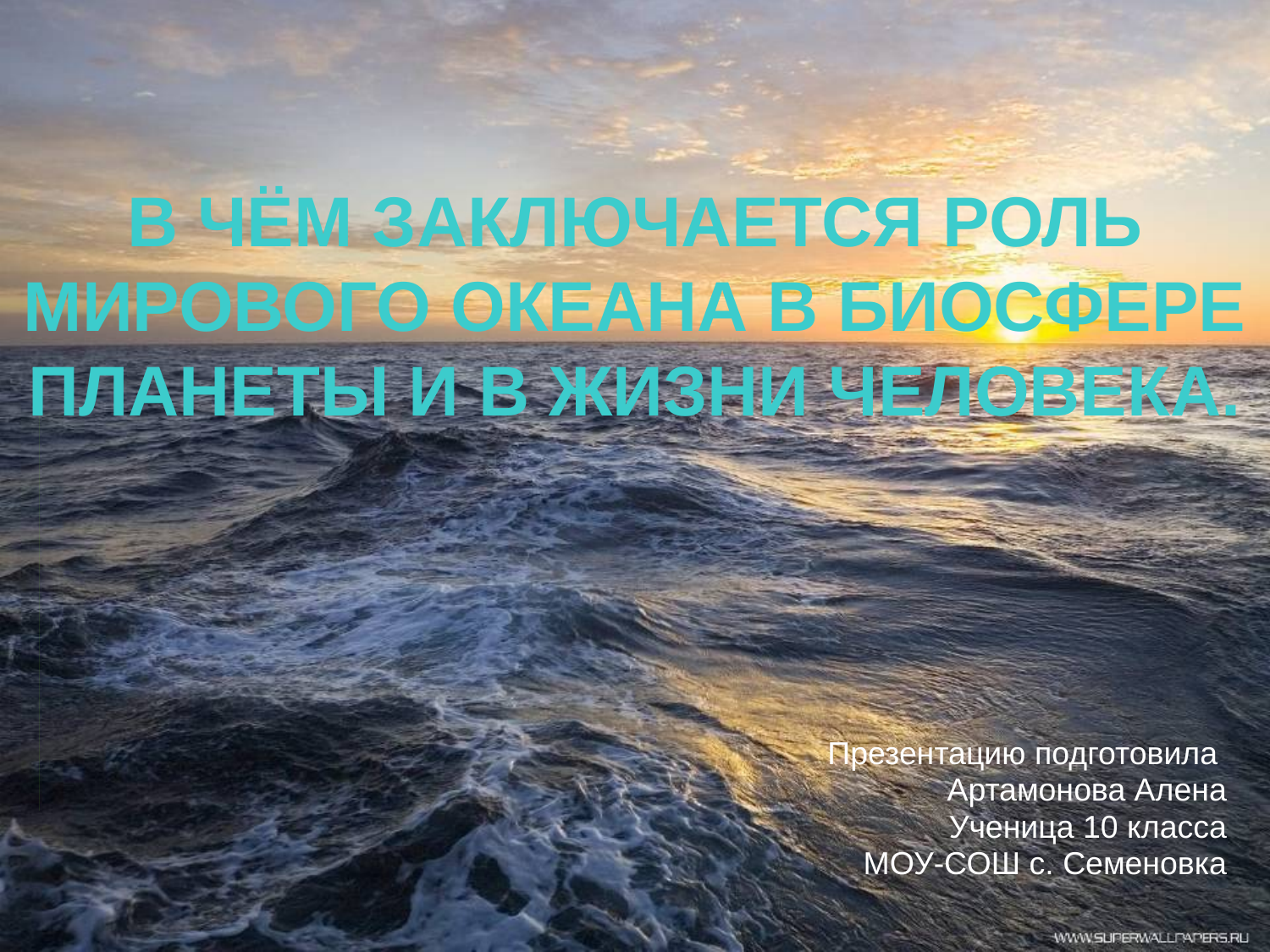

# В чём заключается роль Мирового океана в биосфере планеты и в жизни человека.
Презентацию подготовила
Артамонова Алена
Ученица 10 класса
МОУ-СОШ с. Семеновка